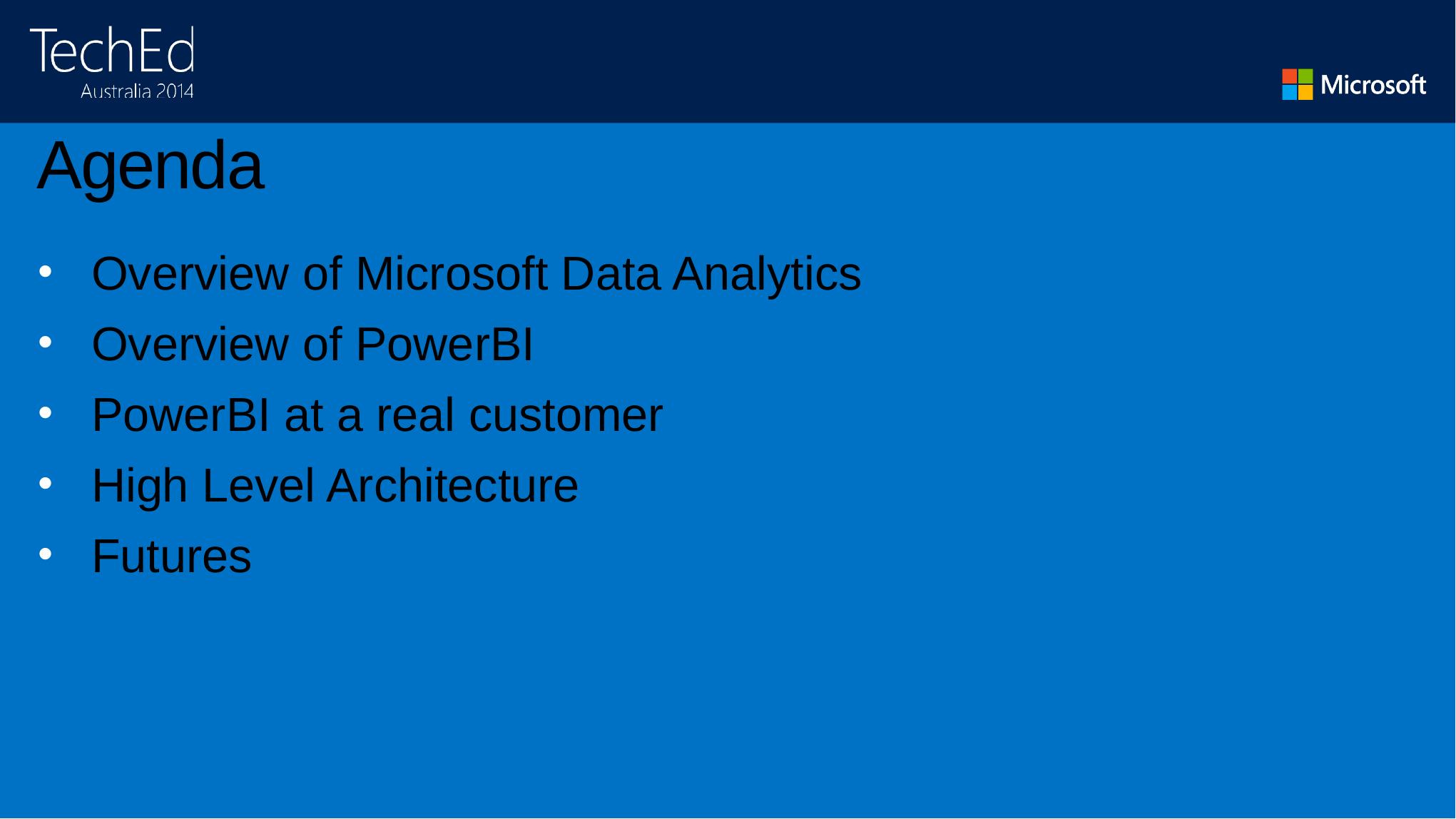

# Agenda
Overview of Microsoft Data Analytics
Overview of PowerBI
PowerBI at a real customer
High Level Architecture
Futures